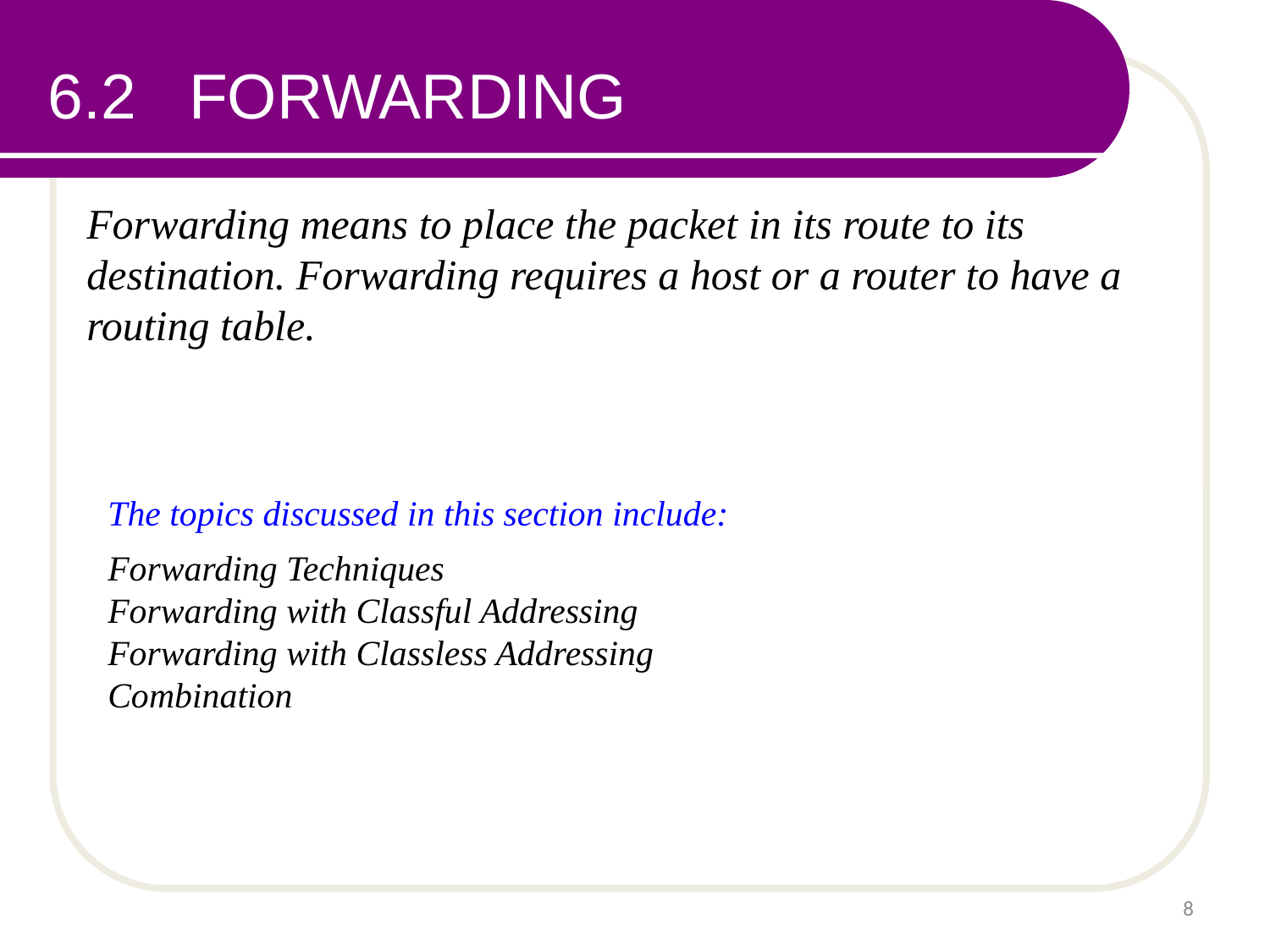

6.2   FORWARDING
Forwarding means to place the packet in its route to its destination. Forwarding requires a host or a router to have a routing table.

The topics discussed in this section include:
Forwarding Techniques
Forwarding with Classful Addressing
Forwarding with Classless Addressing
Combination
8